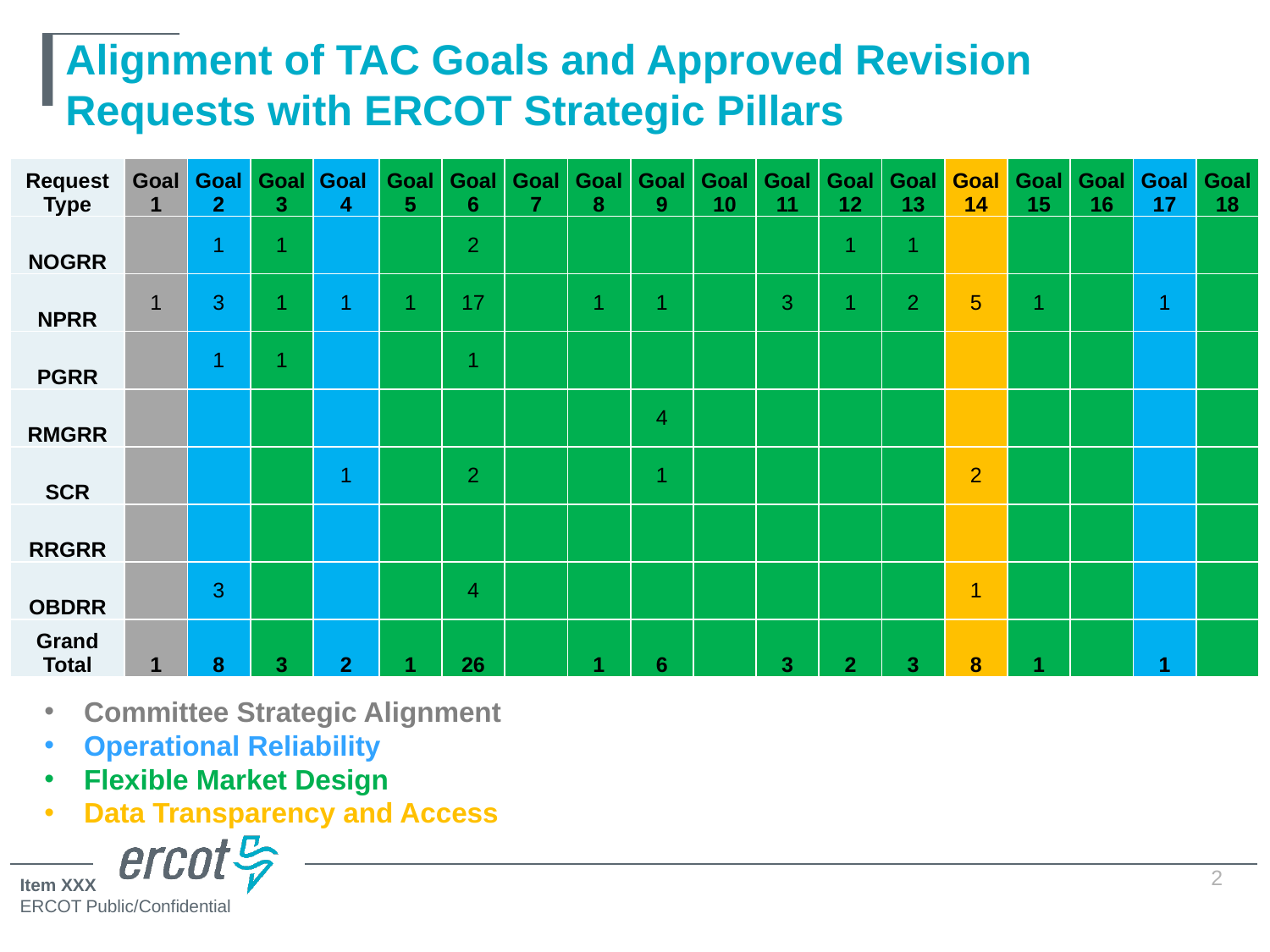

# Alignment of TAC Goals and Approved Revision Requests with ERCOT Strategic Pillars
| Request Type | Goal 1 | Goal 2 | Goal 3 | Goal 4 | Goal 5 | Goal 6 | Goal 7 | Goal 8 | Goal 9 | Goal 10 | Goal 11 | Goal 12 | Goal 13 | Goal 14 | Goal 15 | Goal 16 | Goal 17 | Goal 18 |
| --- | --- | --- | --- | --- | --- | --- | --- | --- | --- | --- | --- | --- | --- | --- | --- | --- | --- | --- |
| NOGRR |  | 1 | 1 |  |  | 2 |  |  |  |  |  | 1 | 1 |  |  |  |  |  |
| NPRR | 1 | 3 | 1 | 1 | 1 | 17 |  | 1 | 1 |  | 3 | 1 | 2 | 5 | 1 |  | 1 |  |
| PGRR |  | 1 | 1 |  |  | 1 |  |  |  |  |  |  |  |  |  |  |  |  |
| RMGRR |  |  |  |  |  |  |  |  | 4 |  |  |  |  |  |  |  |  |  |
| SCR |  |  |  | 1 |  | 2 |  |  | 1 |  |  |  |  | 2 |  |  |  |  |
| RRGRR |  |  |  |  |  |  |  |  |  |  |  |  |  |  |  |  |  |  |
| OBDRR |  | 3 |  |  |  | 4 |  |  |  |  |  |  |  | 1 |  |  |  |  |
| Grand Total | 1 | 8 | 3 | 2 | 1 | 26 |  | 1 | 6 |  | 3 | 2 | 3 | 8 | 1 |  | 1 |  |

Committee Strategic Alignment
Operational Reliability
Flexible Market Design
Data Transparency and Access
2